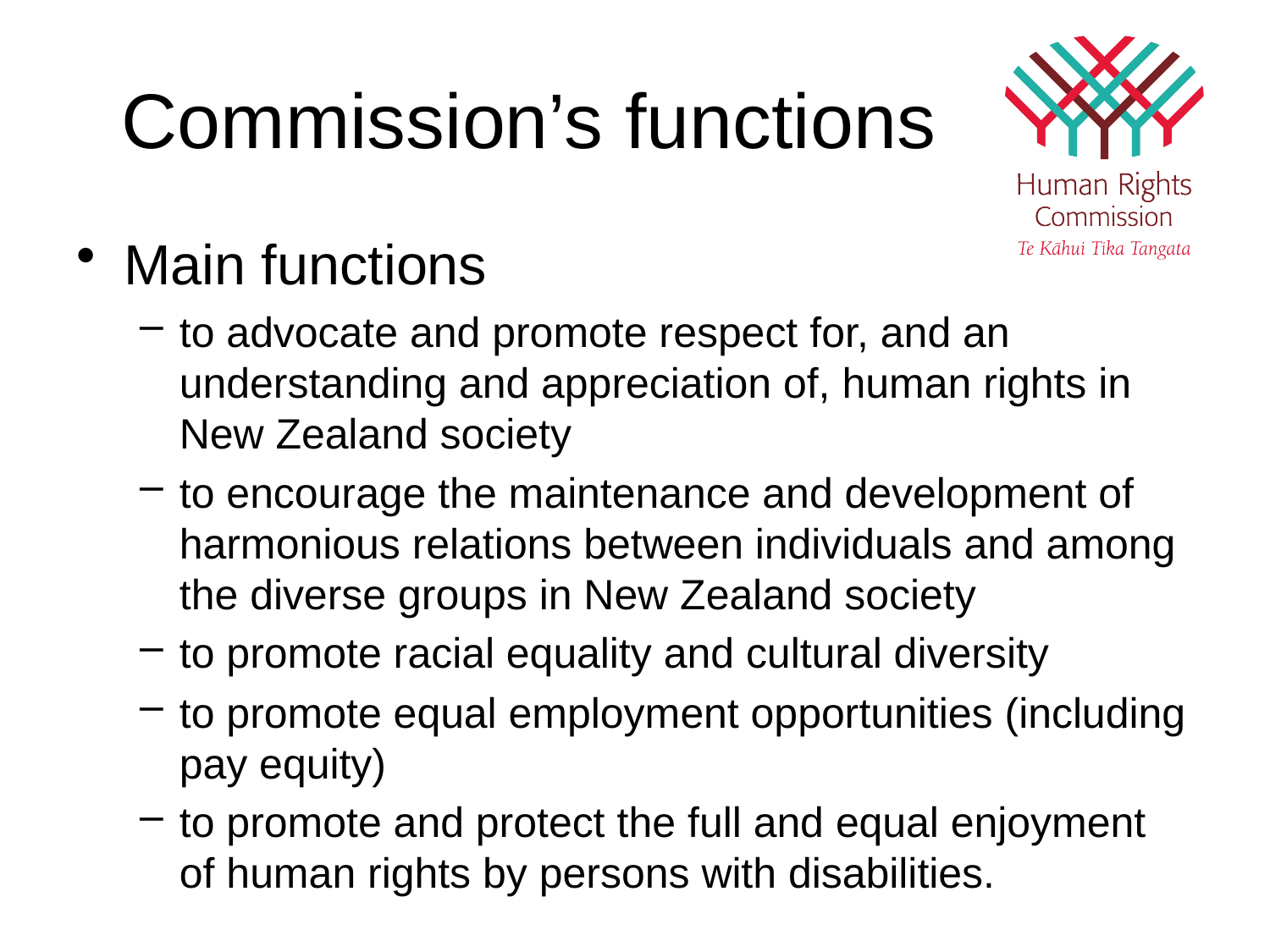

# Commission’s functions
Main functions
to advocate and promote respect for, and an understanding and appreciation of, human rights in New Zealand society
to encourage the maintenance and development of harmonious relations between individuals and among the diverse groups in New Zealand society
to promote racial equality and cultural diversity
to promote equal employment opportunities (including pay equity)
to promote and protect the full and equal enjoyment of human rights by persons with disabilities.

Also